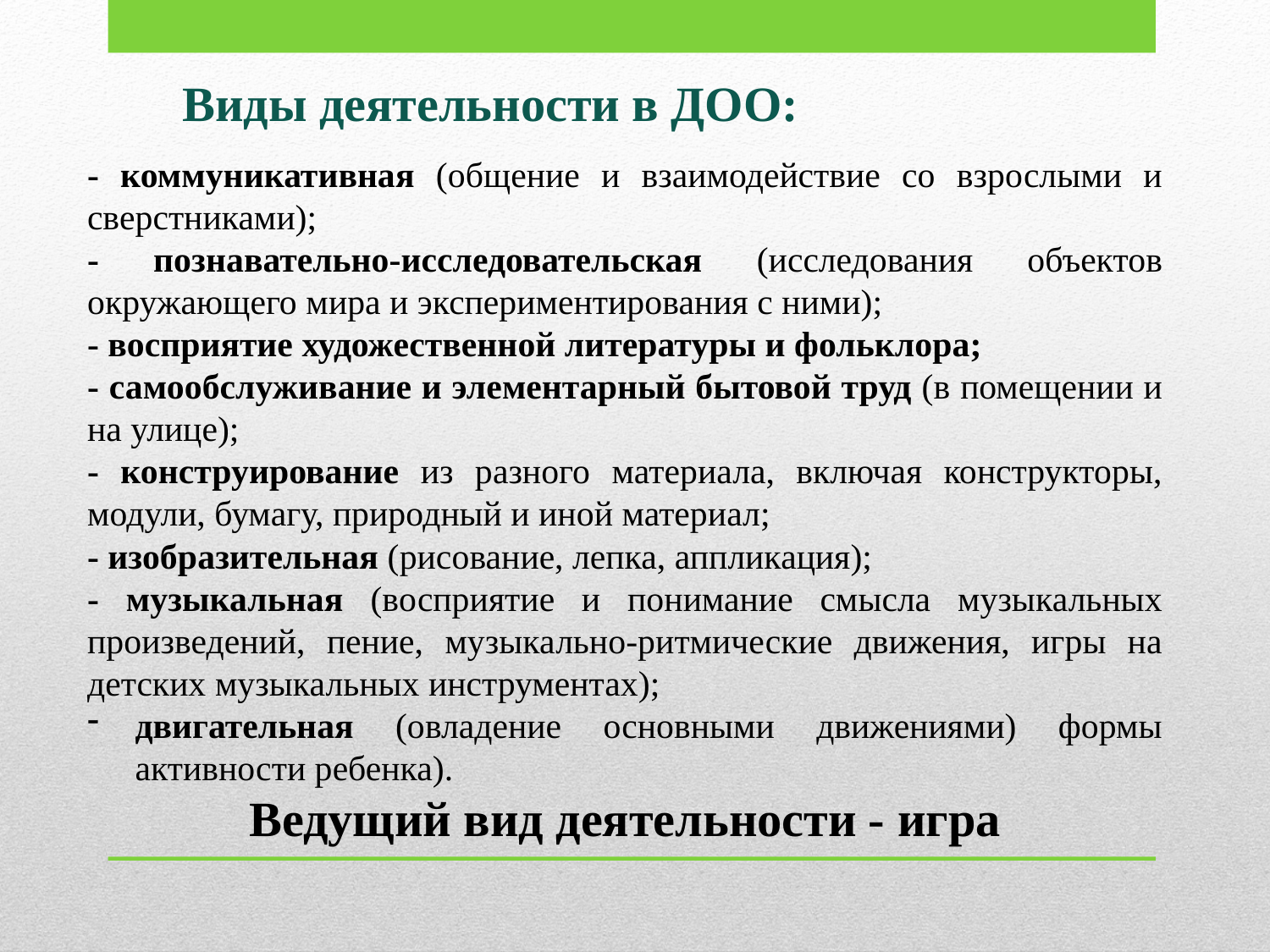

Виды деятельности в ДОО:

- коммуникативная (общение и взаимодействие со взрослыми и сверстниками);
- познавательно-исследовательская (исследования объектов окружающего мира и экспериментирования с ними);
- восприятие художественной литературы и фольклора;
- самообслуживание и элементарный бытовой труд (в помещении и на улице);
- конструирование из разного материала, включая конструкторы, модули, бумагу, природный и иной материал;
- изобразительная (рисование, лепка, аппликация);
- музыкальная (восприятие и понимание смысла музыкальных произведений, пение, музыкально-ритмические движения, игры на детских музыкальных инструментах);
двигательная (овладение основными движениями) формы активности ребенка).
Ведущий вид деятельности - игра